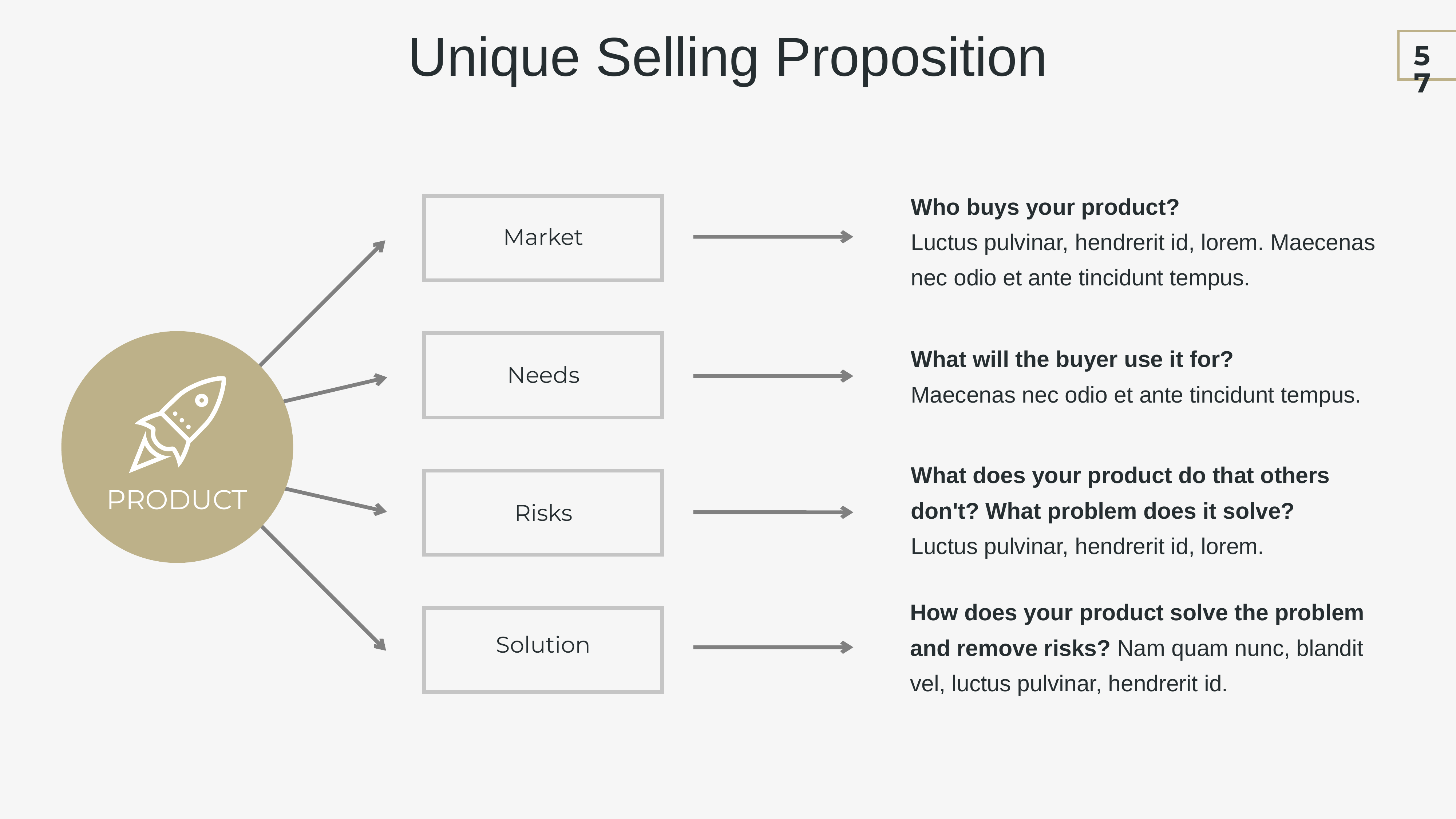

Unique Selling Proposition
57
Who buys your product?
Luctus pulvinar, hendrerit id, lorem. Maecenas nec odio et ante tincidunt tempus.

Market

What will the buyer use it for?
Maecenas nec odio et ante tincidunt tempus.
Needs

What does your product do that others don't? What problem does it solve?
Luctus pulvinar, hendrerit id, lorem.

product
Risks

How does your product solve the problem and remove risks? Nam quam nunc, blandit vel, luctus pulvinar, hendrerit id.

Solution